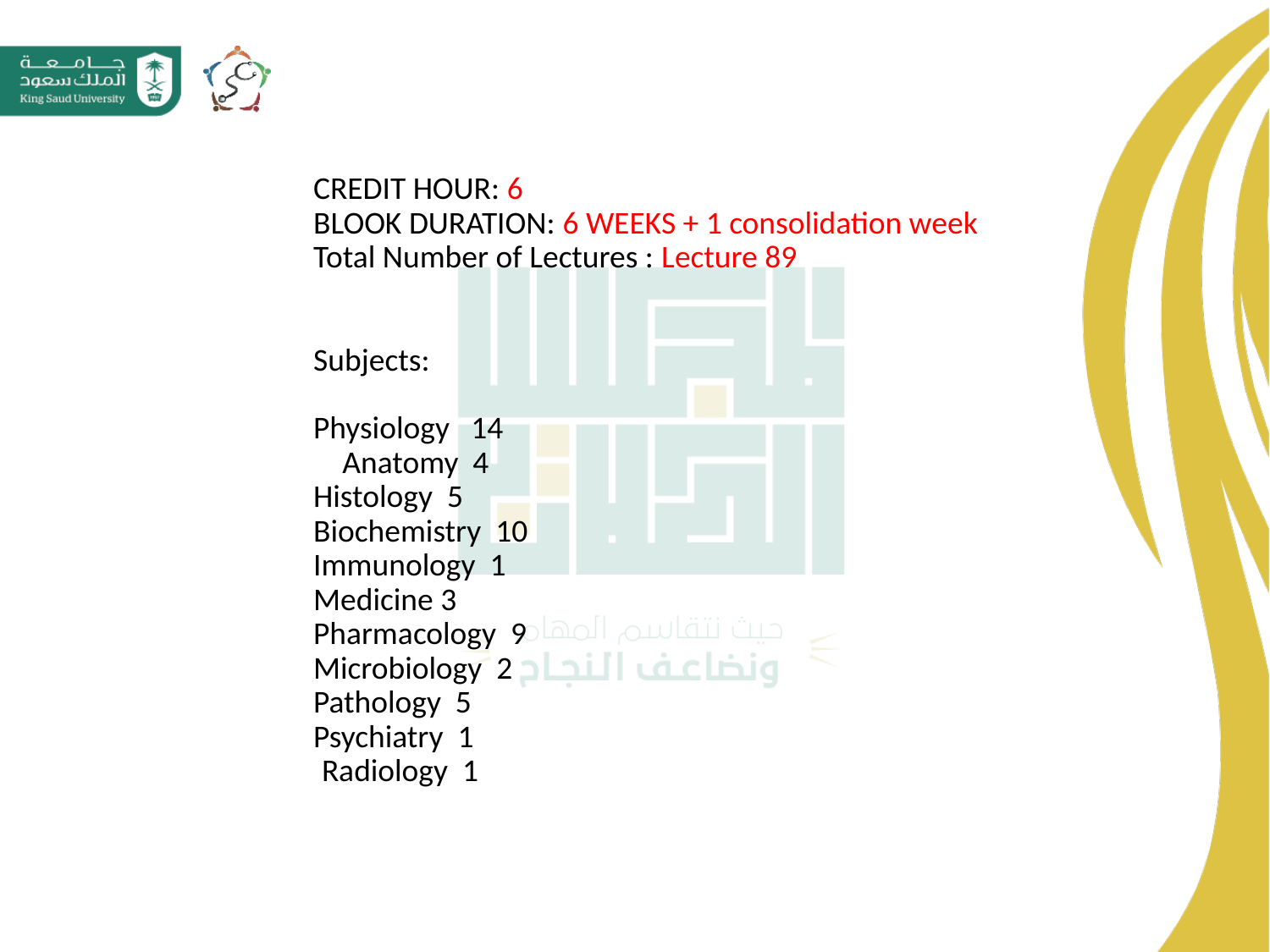

# CREDIT HOUR: 6 BLOOK DURATION: 6 WEEKS + 1 consolidation week Total Number of Lectures : Lecture 89 Subjects: Physiology   14 Anatomy  4 Histology  5 Biochemistry  10 Immunology  1 Medicine 3 Pharmacology  9 Microbiology  2 Pathology  5 Psychiatry  1 Radiology  1